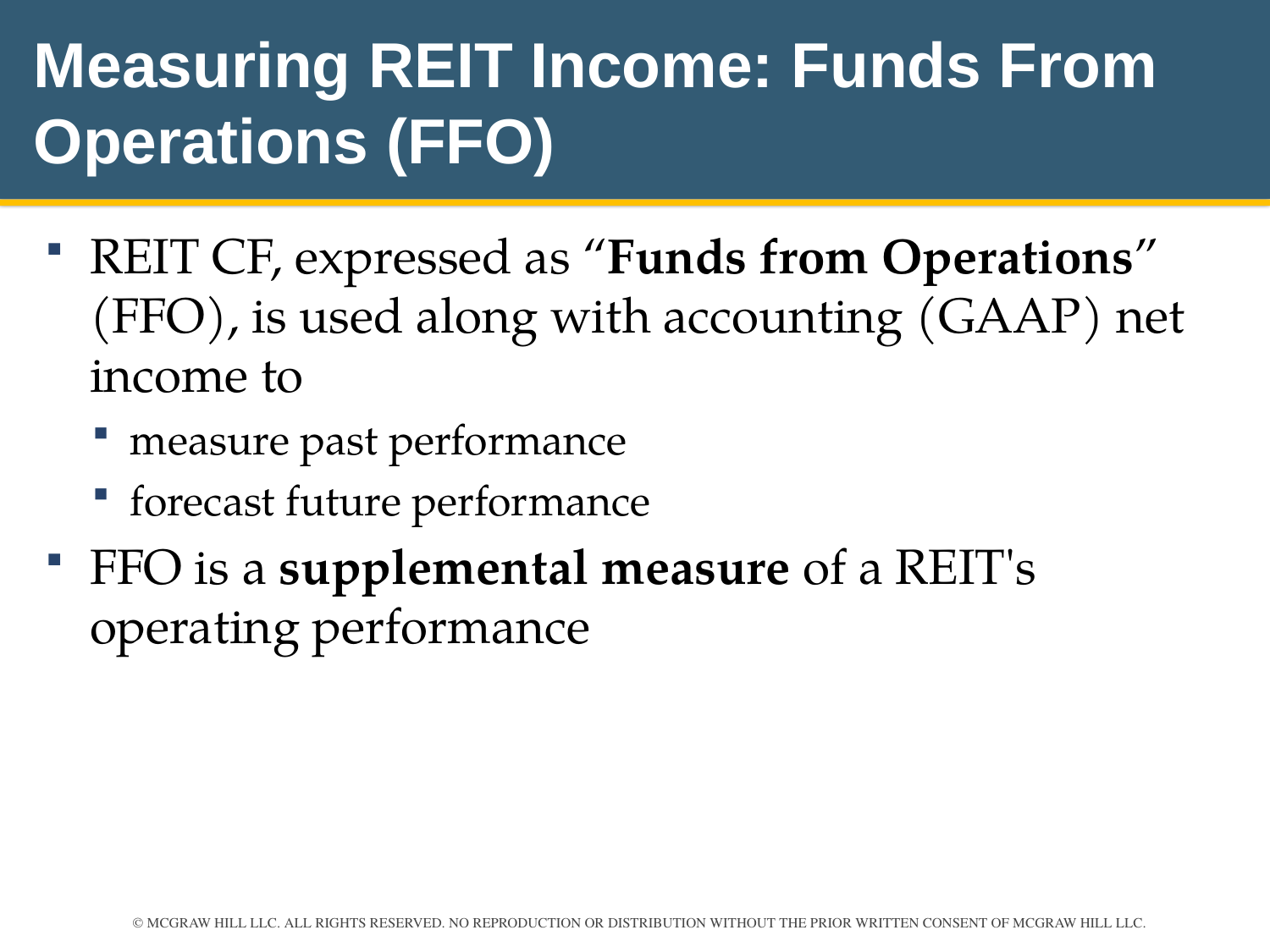

# Measuring REIT Income: Funds From Operations (FFO)
REIT CF, expressed as “Funds from Operations” (FFO), is used along with accounting (GAAP) net income to
measure past performance
forecast future performance
FFO is a supplemental measure of a REIT's operating performance

© MCGRAW HILL LLC. ALL RIGHTS RESERVED. NO REPRODUCTION OR DISTRIBUTION WITHOUT THE PRIOR WRITTEN CONSENT OF MCGRAW HILL LLC.